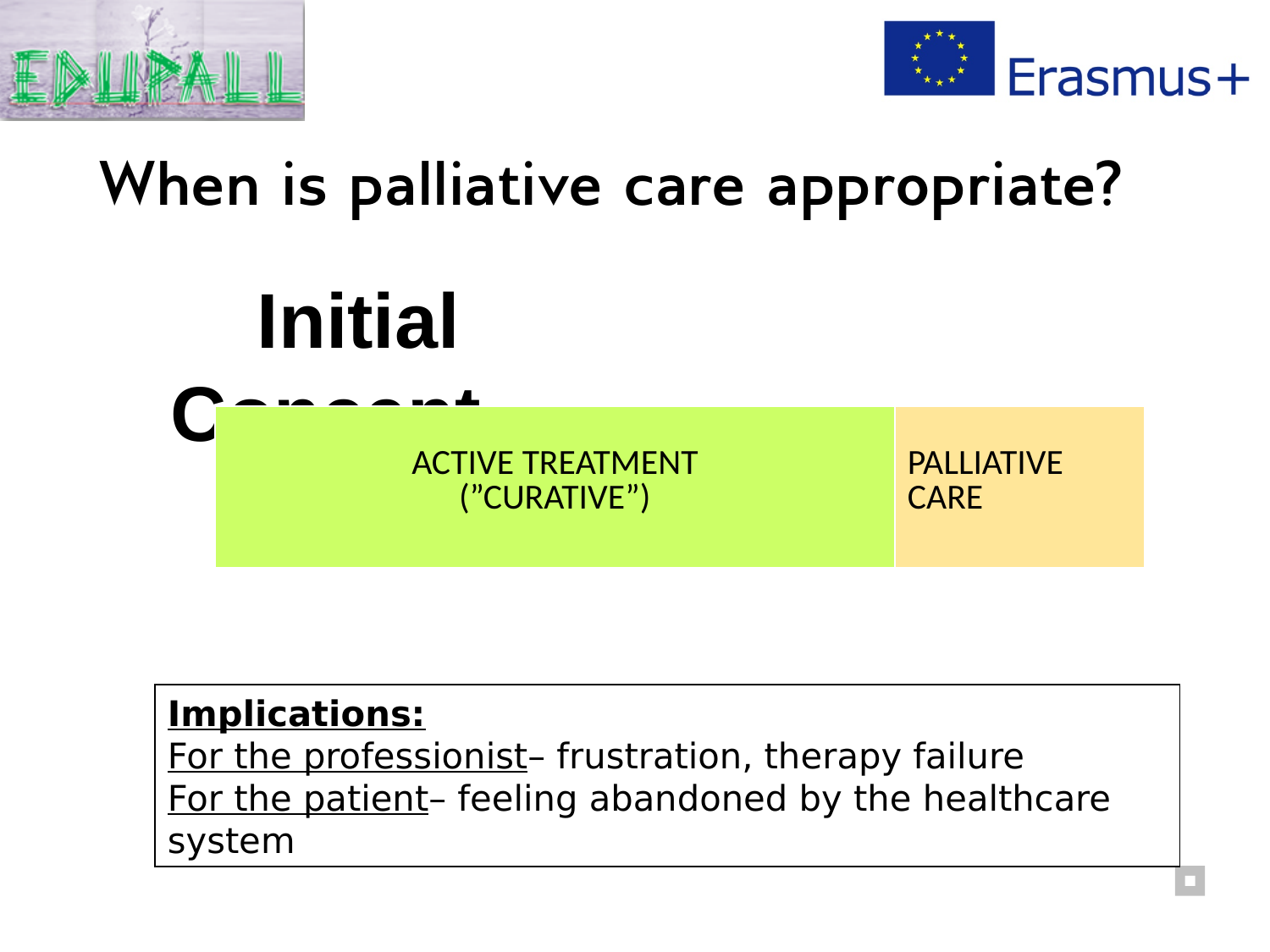

# When is palliative care appropriate?
Initial Concept...
| ACTIVE TREATMENT (”CURATIVE”) | PALLIATIVE CARE |
| --- | --- |
Implications:
For the professionist– frustration, therapy failure
For the patient– feeling abandoned by the healthcare system